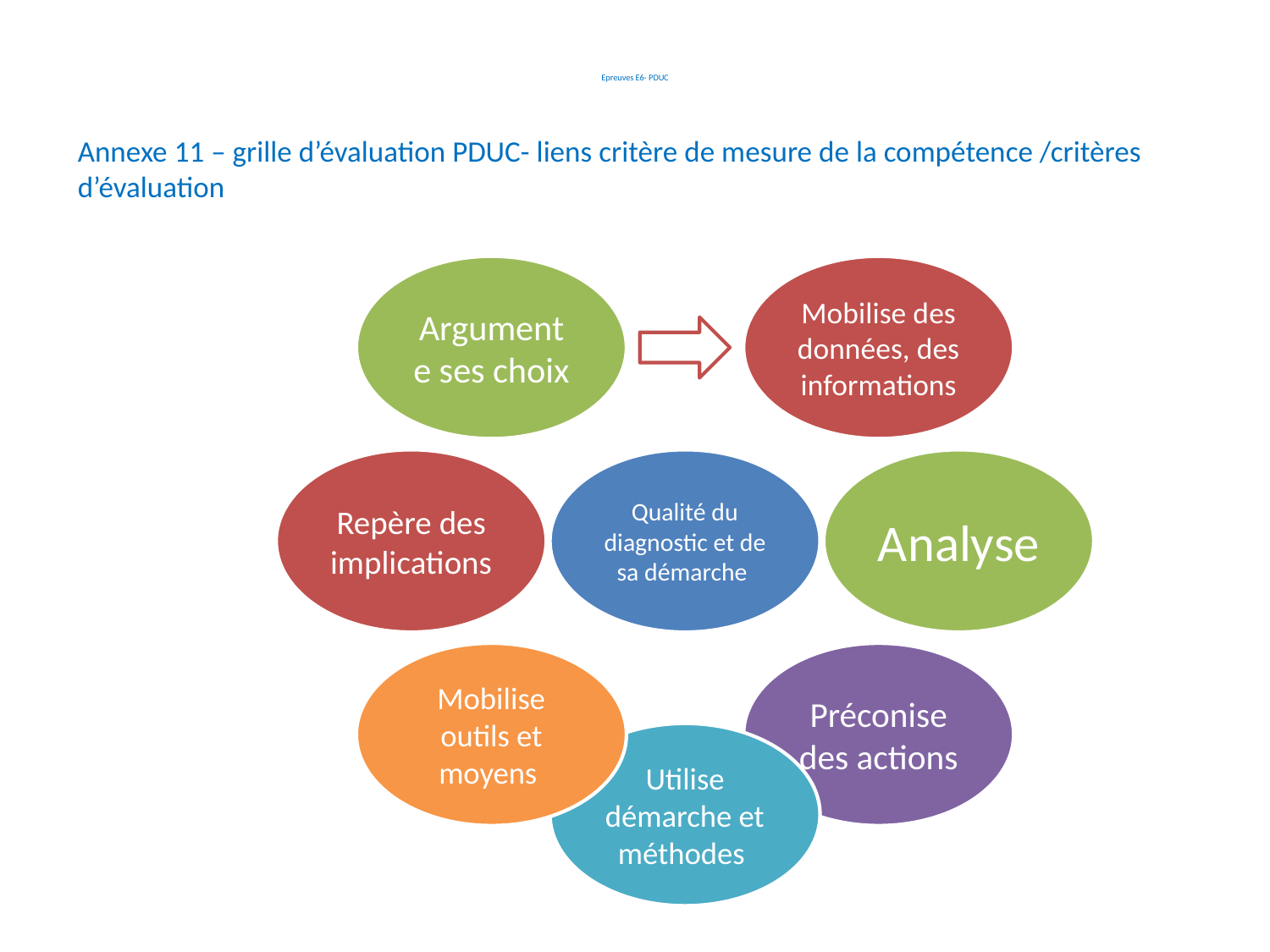

# Epreuves E6- PDUC
Annexe 11 – grille d’évaluation PDUC- liens critère de mesure de la compétence /critères d’évaluation

Qualité du diagnostic et de sa démarche
Mobilise des données, des informations
Analyse
Préconise des actions
Utilise démarche et méthodes
Mobilise outils et moyens
Repère des implications
Argumente ses choix